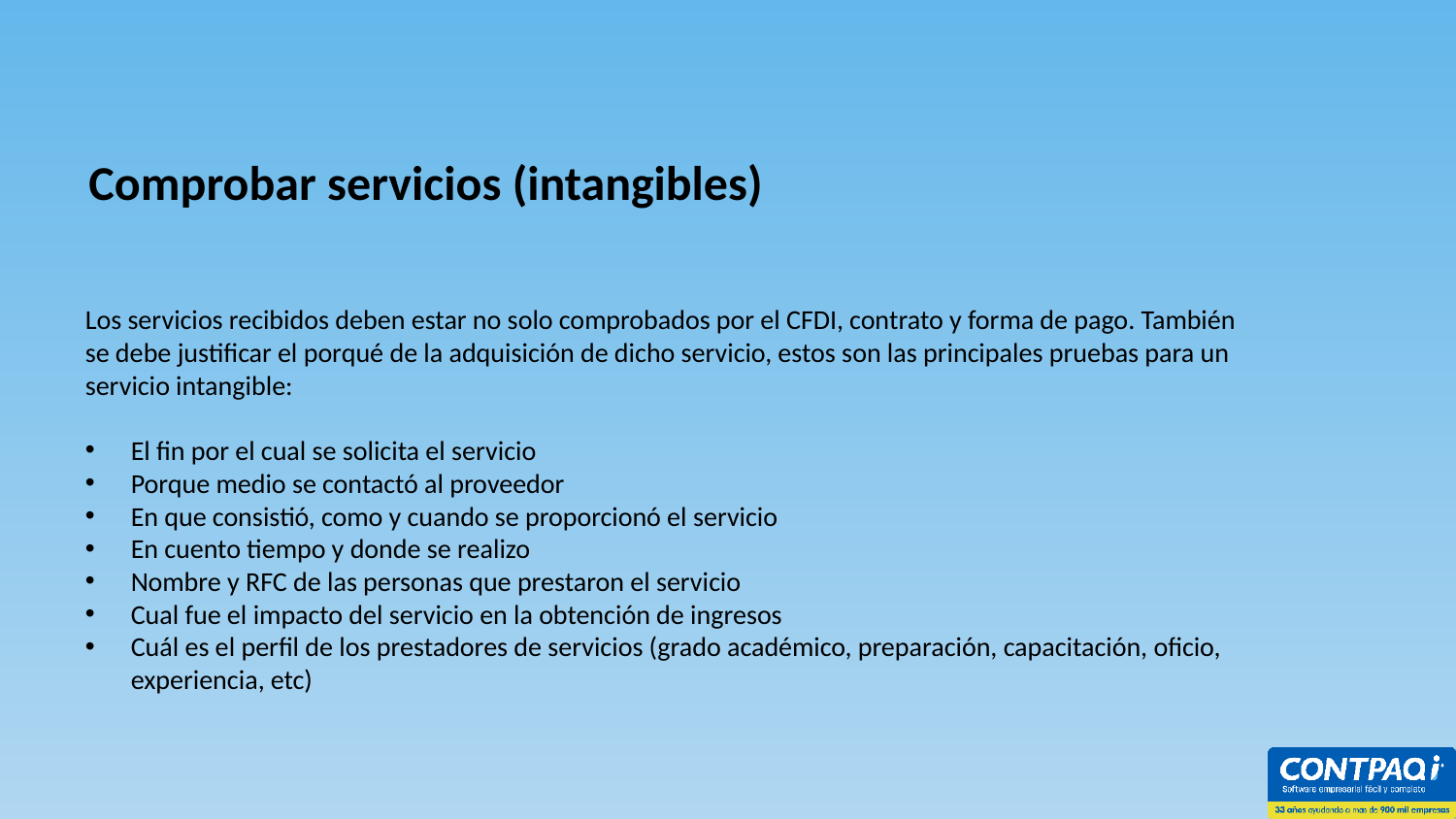

Comprobar servicios (intangibles)
Los servicios recibidos deben estar no solo comprobados por el CFDI, contrato y forma de pago. También se debe justificar el porqué de la adquisición de dicho servicio, estos son las principales pruebas para un servicio intangible:

El fin por el cual se solicita el servicio
Porque medio se contactó al proveedor
En que consistió, como y cuando se proporcionó el servicio
En cuento tiempo y donde se realizo
Nombre y RFC de las personas que prestaron el servicio
Cual fue el impacto del servicio en la obtención de ingresos
Cuál es el perfil de los prestadores de servicios (grado académico, preparación, capacitación, oficio, experiencia, etc)